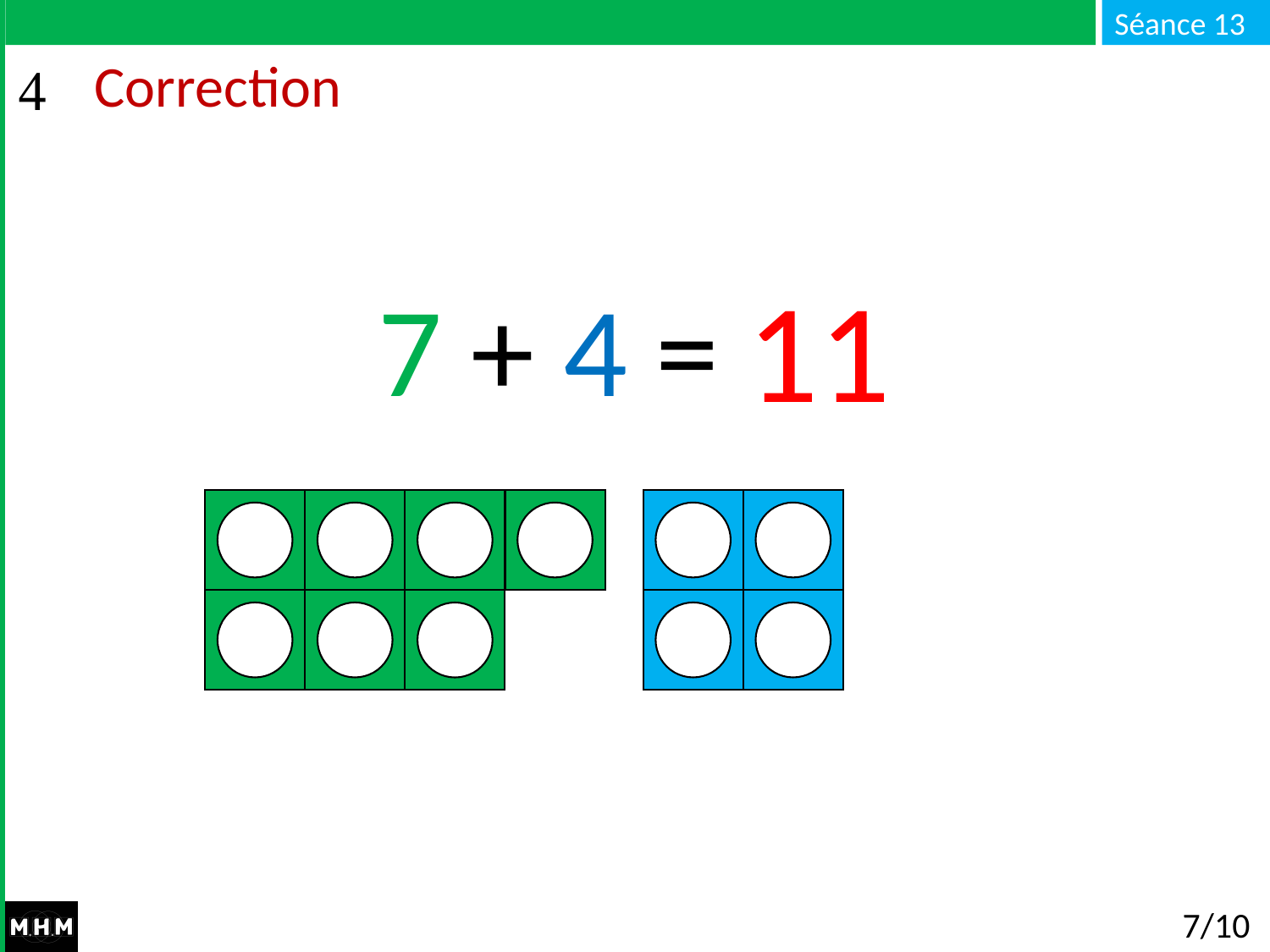

# Correction
11
7 + 4 = …

7/10